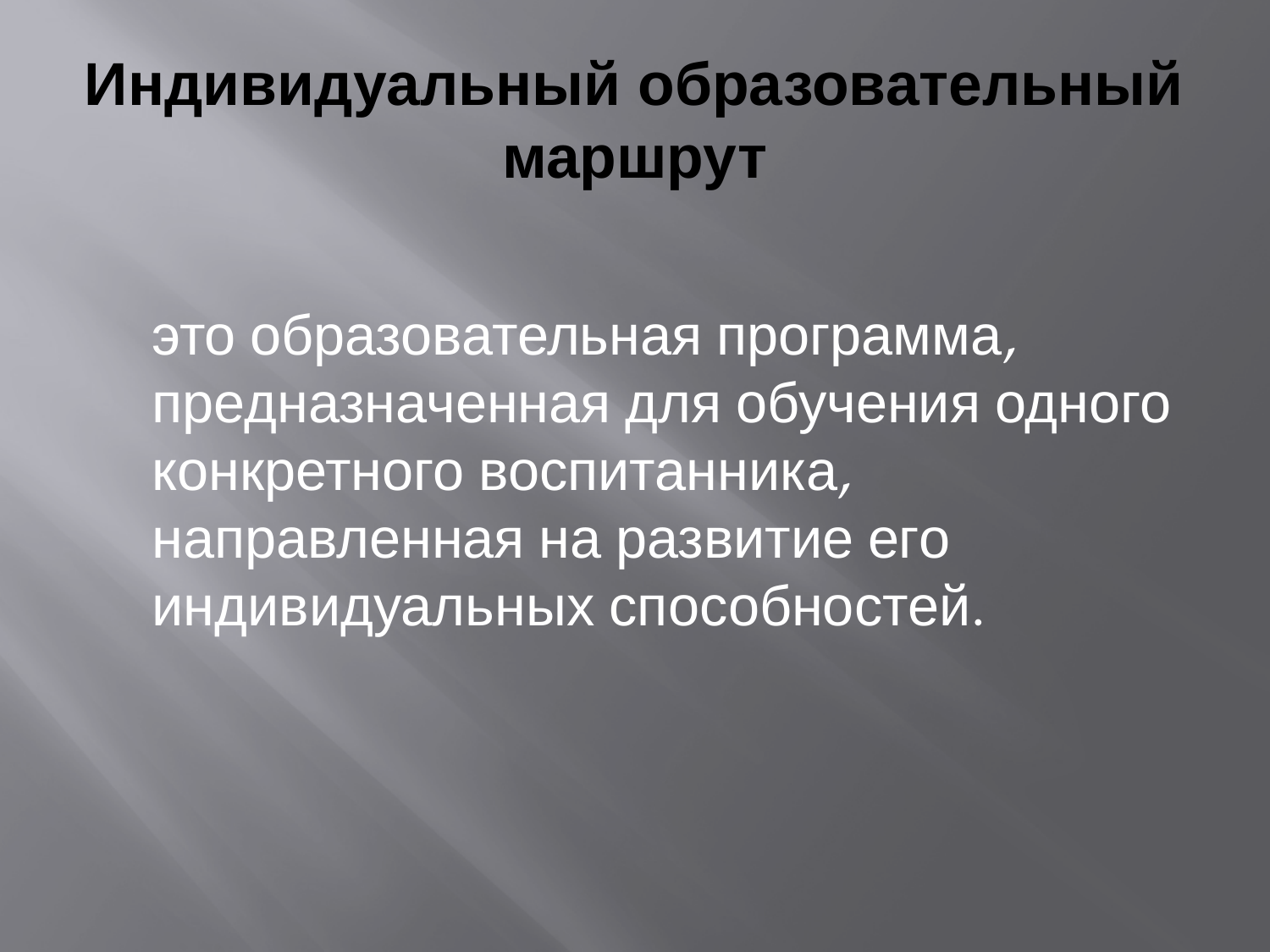

# Индивидуальный образовательный маршрут

	это образовательная программа, предназначенная для обучения одного конкретного воспитанника, направленная на развитие его индивидуальных способностей.